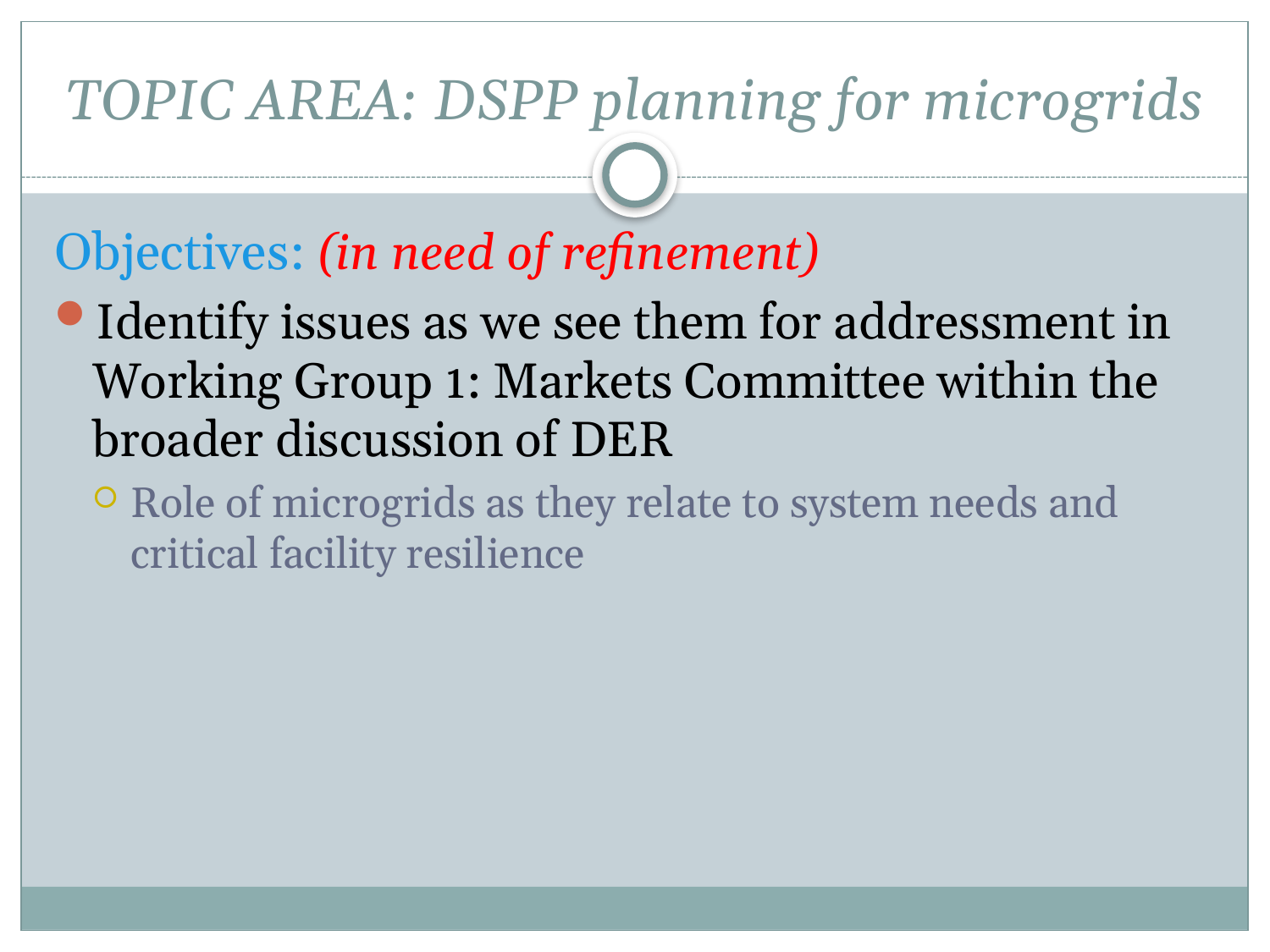

# TOPIC AREA: DSPP planning for microgrids
Objectives: (in need of refinement)
Identify issues as we see them for addressment in Working Group 1: Markets Committee within the broader discussion of DER
Role of microgrids as they relate to system needs and critical facility resilience